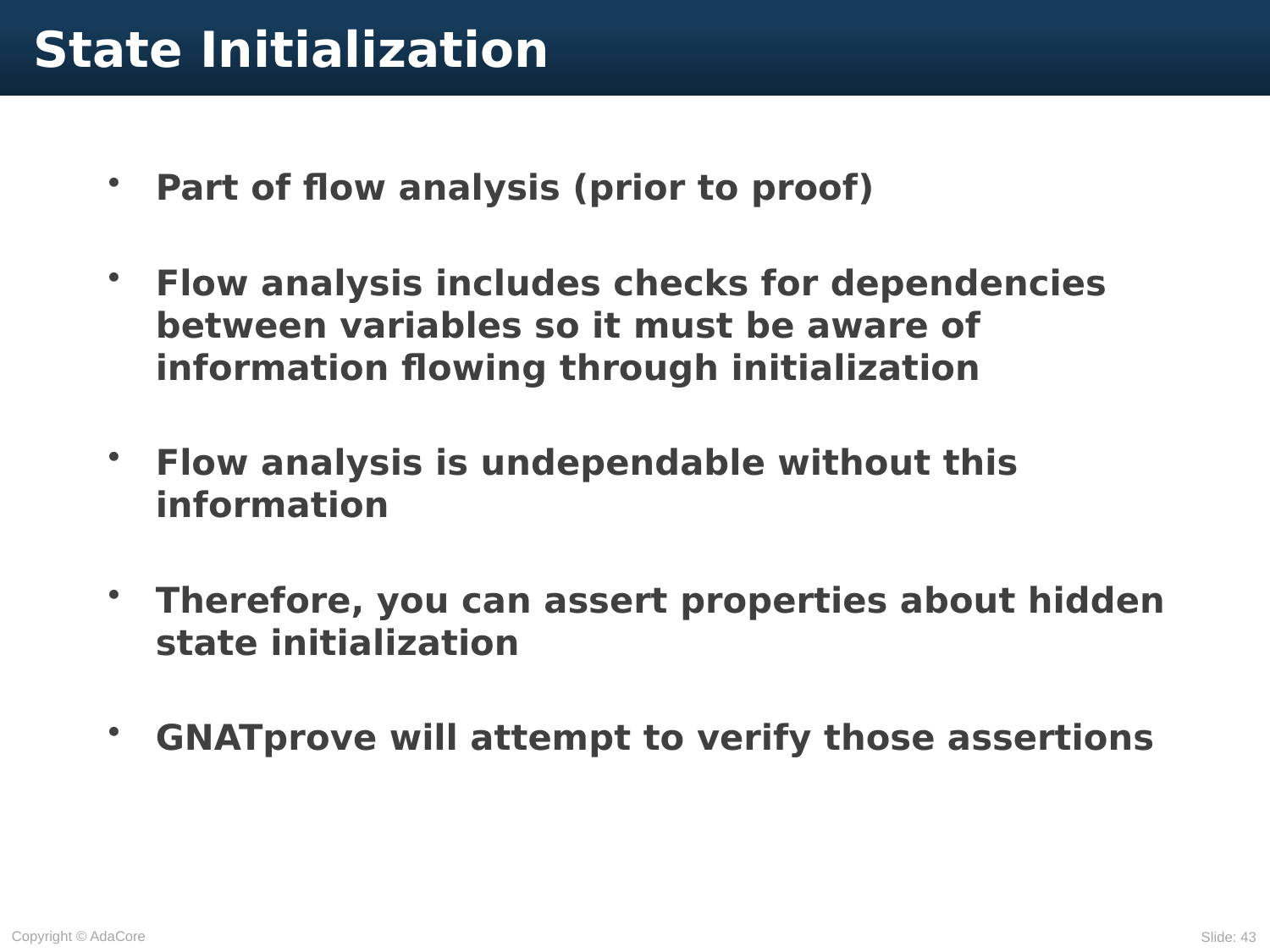

# State Initialization
Part of flow analysis (prior to proof)
Flow analysis includes checks for dependencies between variables so it must be aware of information flowing through initialization
Flow analysis is undependable without this information
Therefore, you can assert properties about hidden state initialization
GNATprove will attempt to verify those assertions